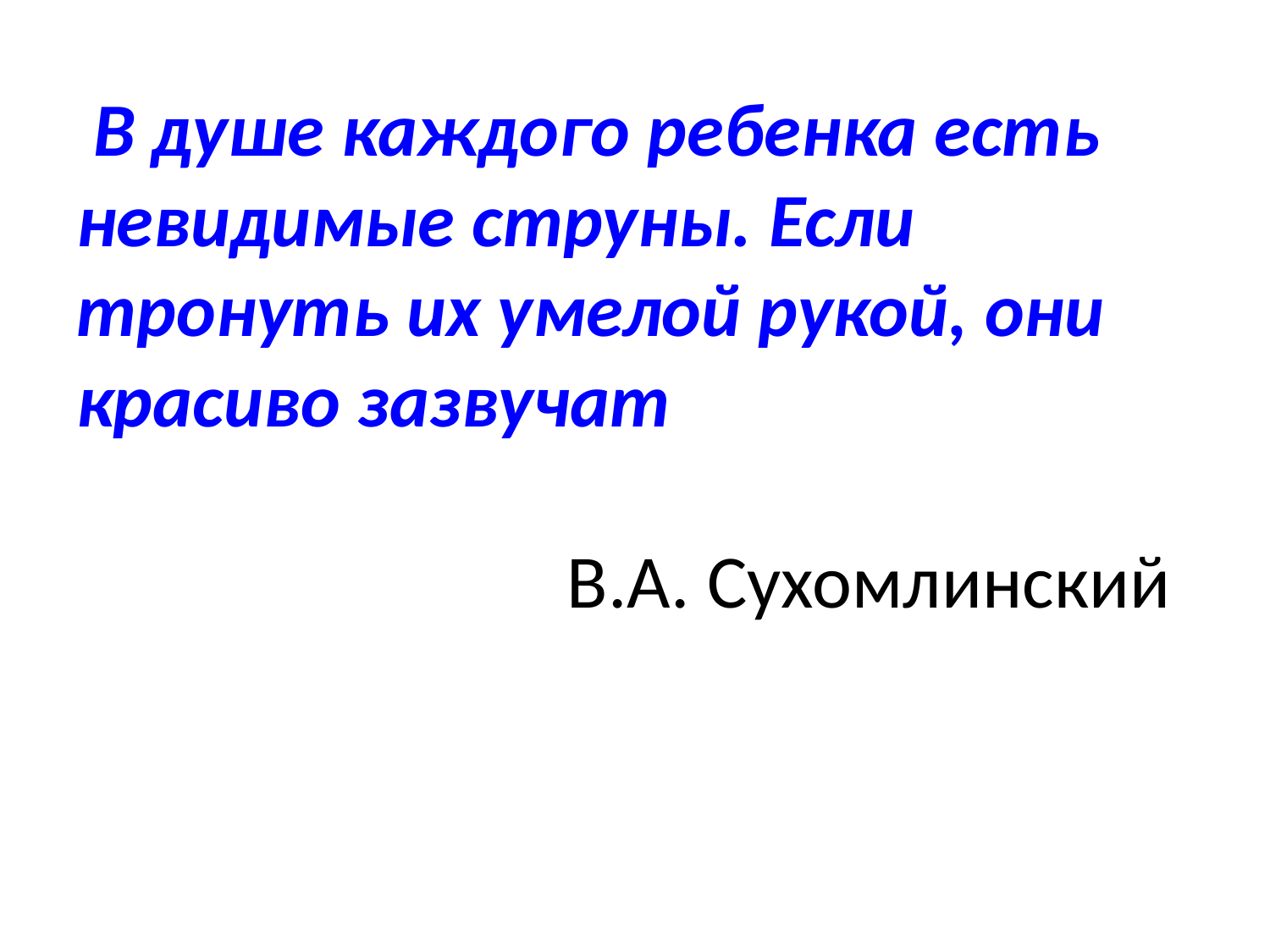

# В душе каждого ребенка есть невидимые струны. Если тронуть их умелой рукой, они красиво зазвучат В.А. Сухомлинский